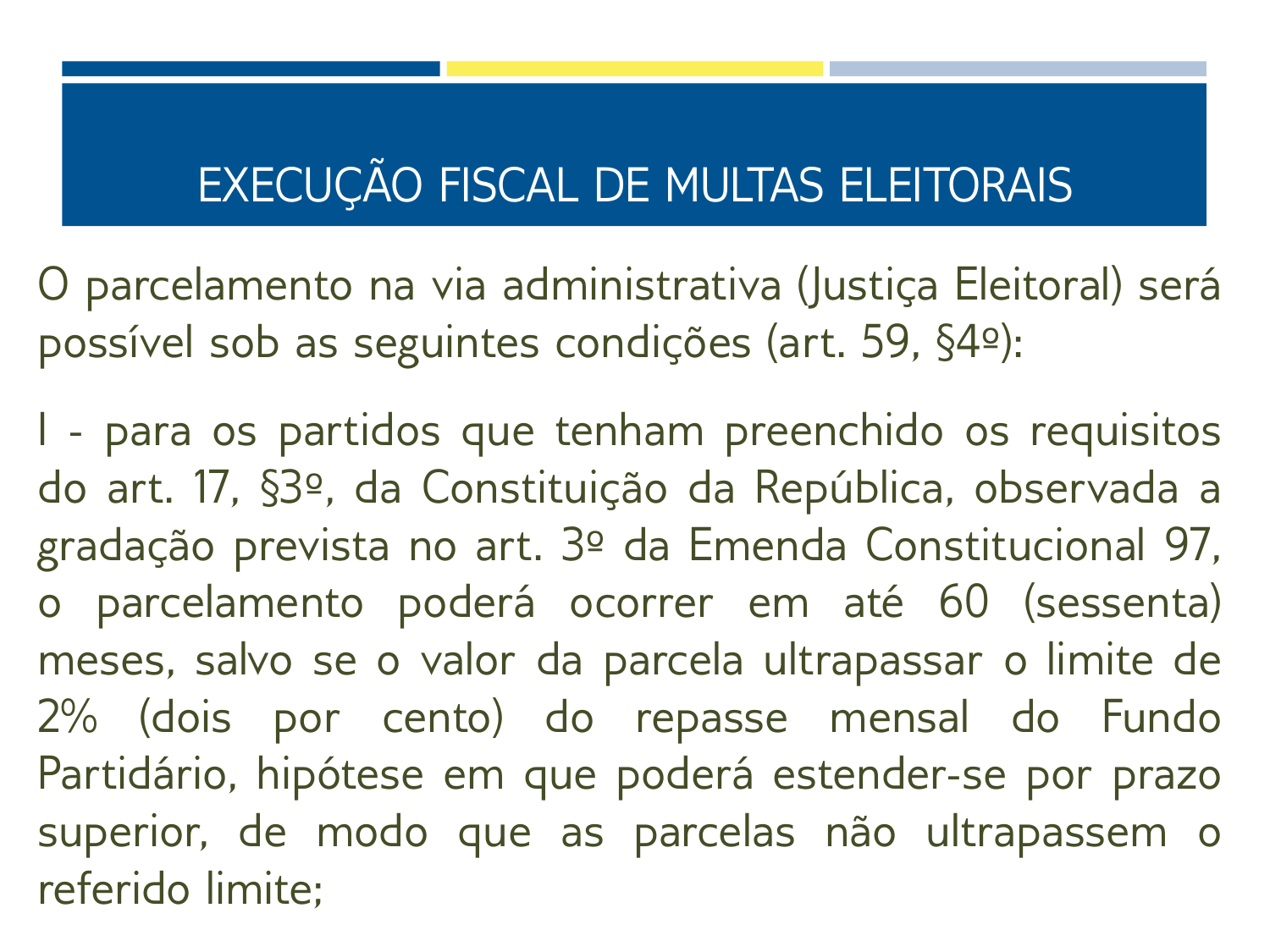

# EXECUÇÃO FISCAL DE MULTAS ELEITORAIS
O parcelamento na via administrativa (Justiça Eleitoral) será possível sob as seguintes condições (art. 59, §4º):
I - para os partidos que tenham preenchido os requisitos do art. 17, §3º, da Constituição da República, observada a gradação prevista no art. 3º da Emenda Constitucional 97, o parcelamento poderá ocorrer em até 60 (sessenta) meses, salvo se o valor da parcela ultrapassar o limite de 2% (dois por cento) do repasse mensal do Fundo Partidário, hipótese em que poderá estender-se por prazo superior, de modo que as parcelas não ultrapassem o referido limite;